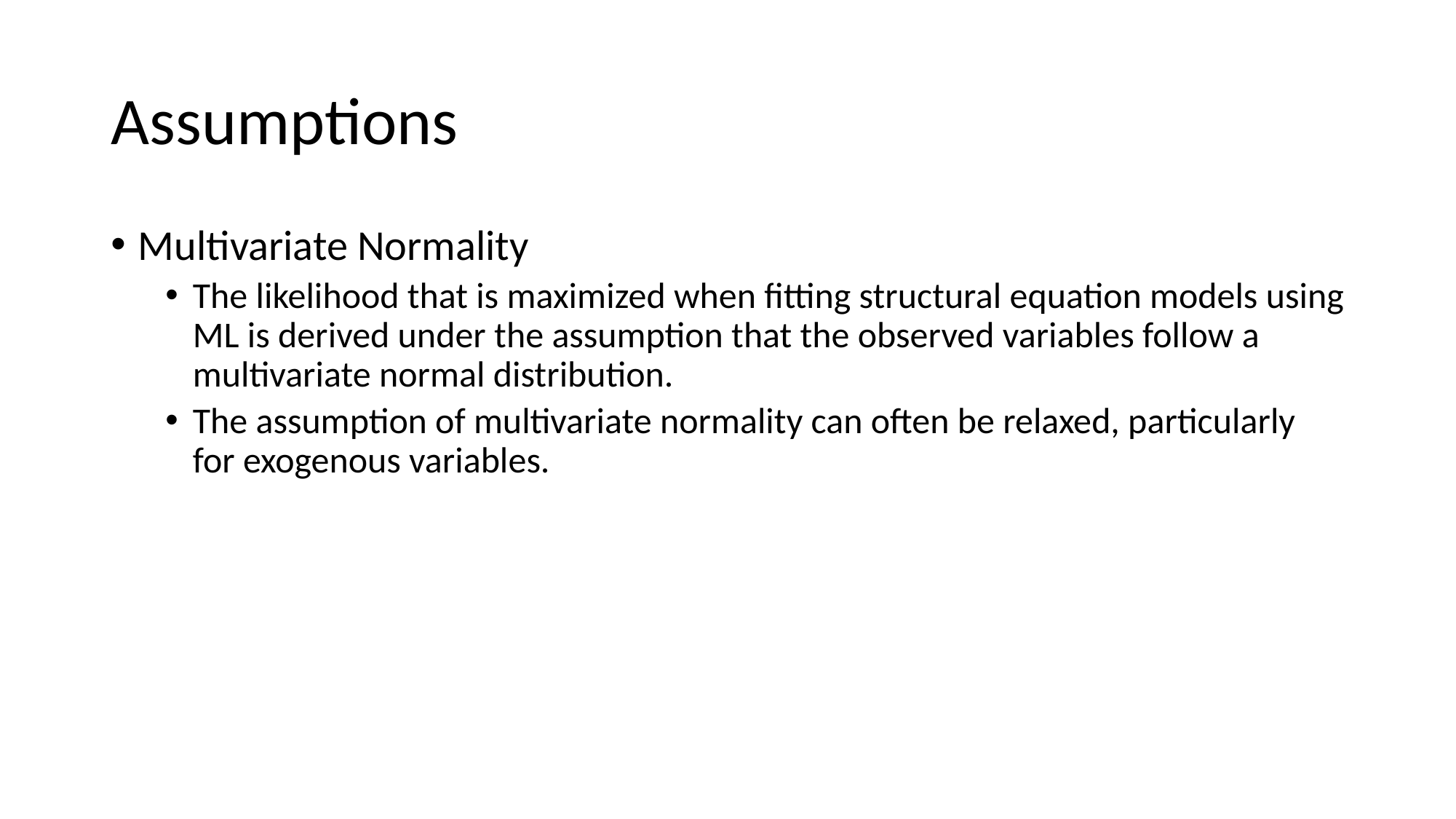

# Assumptions
Multivariate Normality
The likelihood that is maximized when fitting structural equation models using ML is derived under the assumption that the observed variables follow a multivariate normal distribution.
The assumption of multivariate normality can often be relaxed, particularly for exogenous variables.